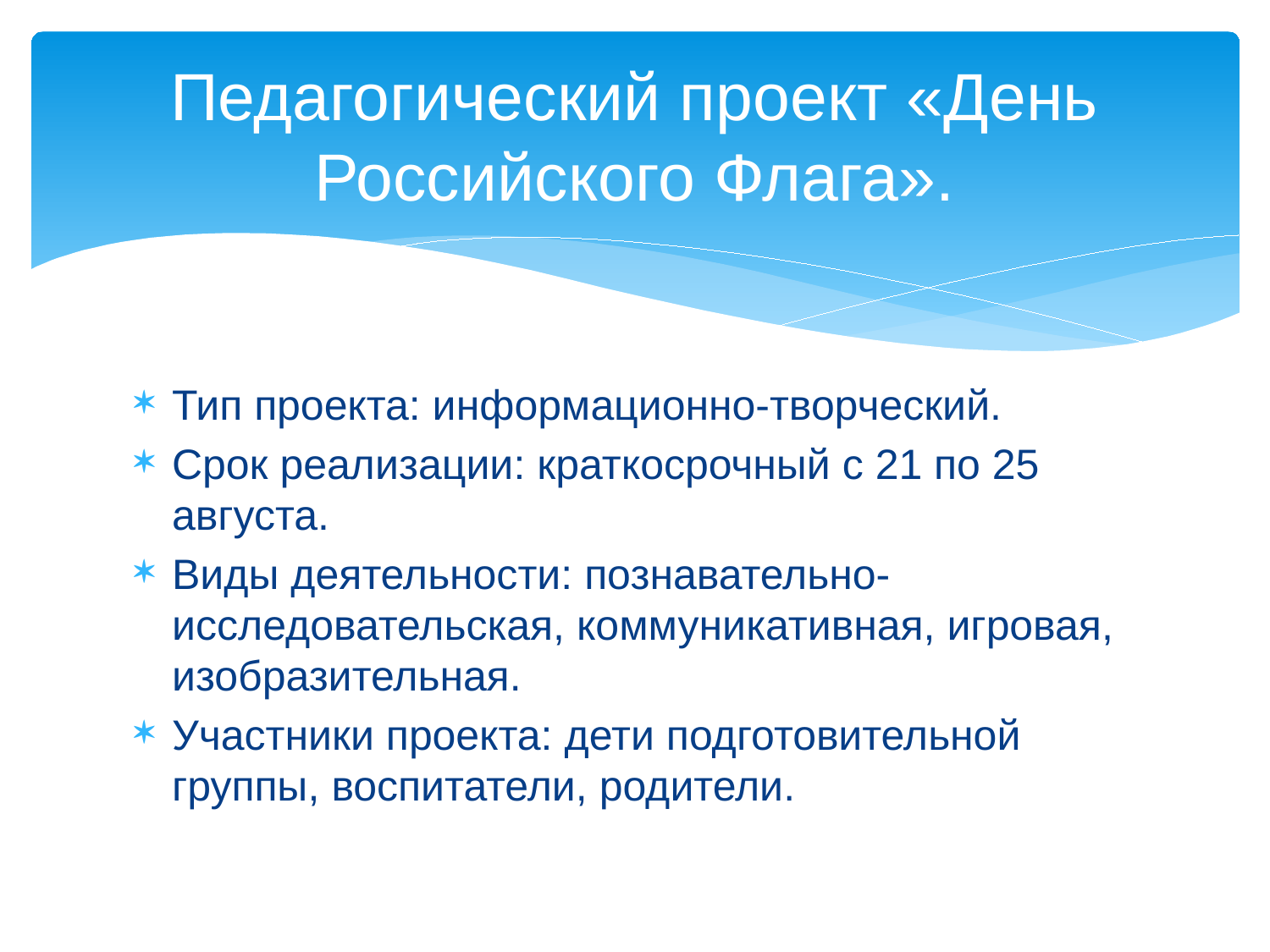

# Педагогический проект «День Российского Флага».
Тип проекта: информационно-творческий.
Срок реализации: краткосрочный с 21 по 25 августа.
Виды деятельности: познавательно-исследовательская, коммуникативная, игровая, изобразительная.
Участники проекта: дети подготовительной группы, воспитатели, родители.